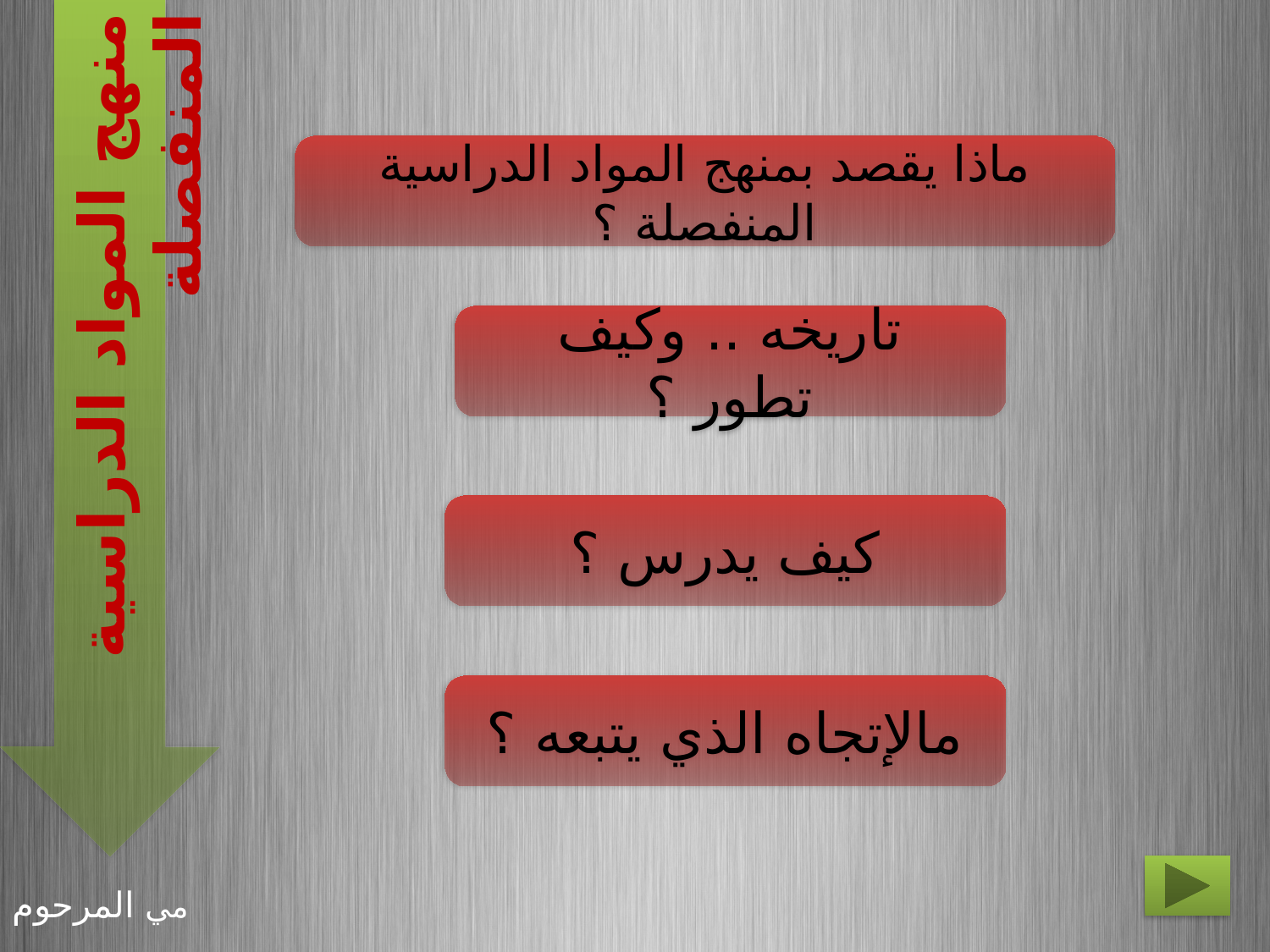

ماذا يقصد بمنهج المواد الدراسية المنفصلة ؟
تاريخه .. وكيف تطور ؟
منهج المواد الدراسية المنفصلة

كيف يدرس ؟
مالإتجاه الذي يتبعه ؟

مي المرحوم